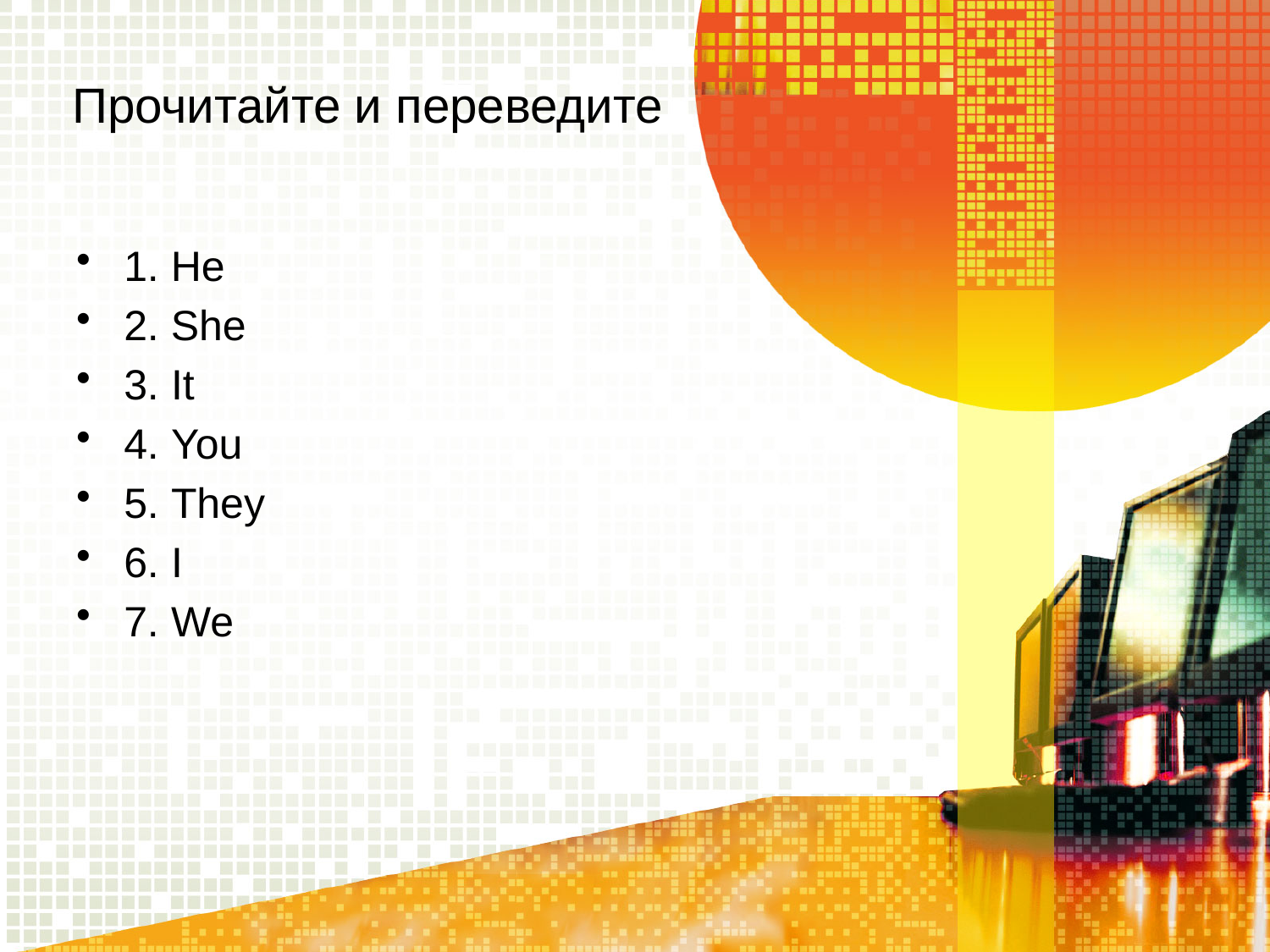

# Прочитайте и переведите
1. He
2. She
3. It
4. You
5. They
6. I
7. We